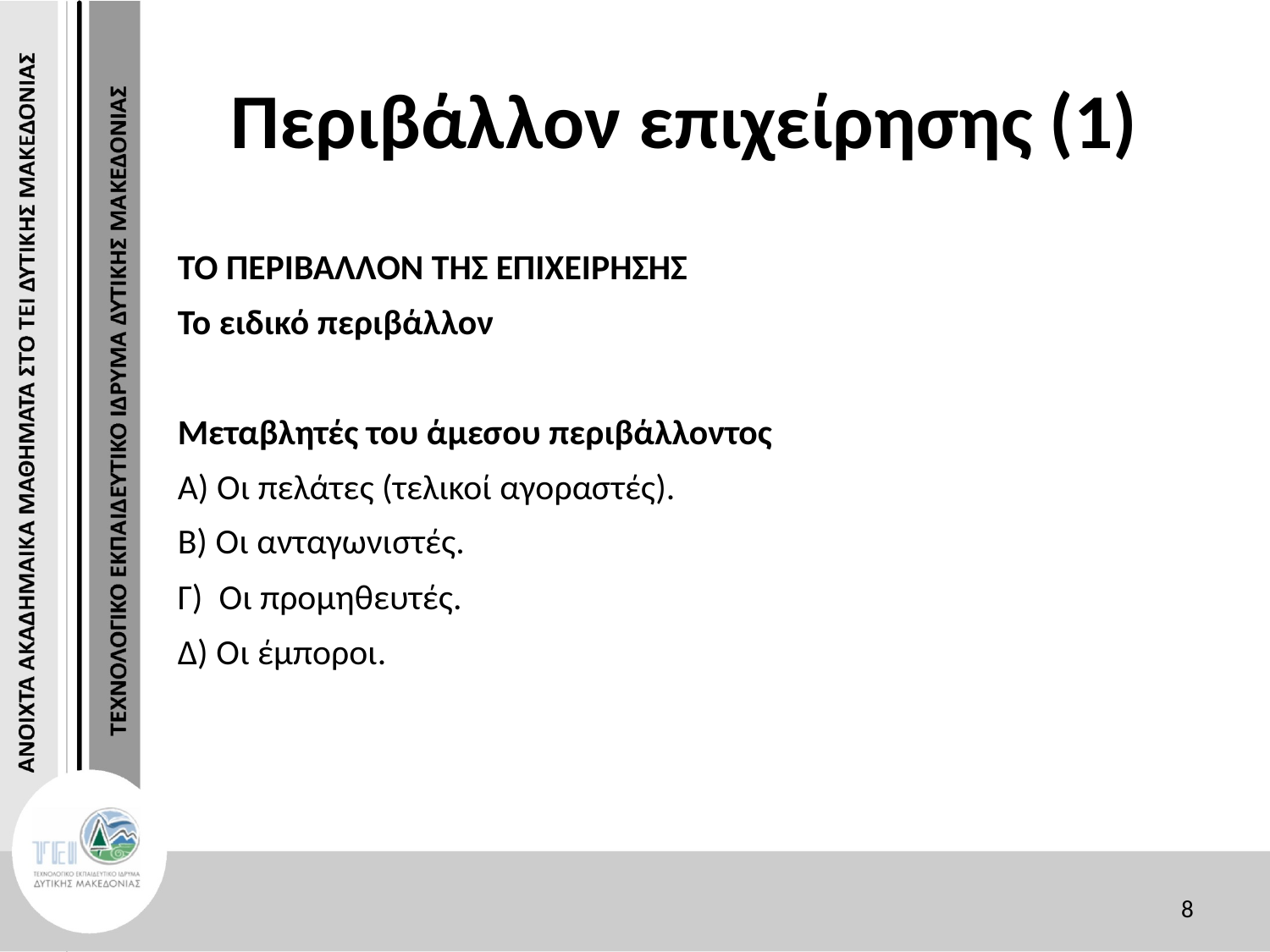

# Περιβάλλον επιχείρησης (1)
ΤΟ ΠΕΡΙΒΑΛΛOΝ ΤΗΣ ΕΠΙΧΕΙΡΗΣΗΣ
Το ειδικό περιβάλλον

Μεταβλητές του άμεσου περιβάλλοντος
Α) Οι πελάτες (τελικοί αγοραστές).
Β) Οι ανταγωνιστές.
Γ)  Οι προμηθευτές.
Δ) Οι έμποροι.

8